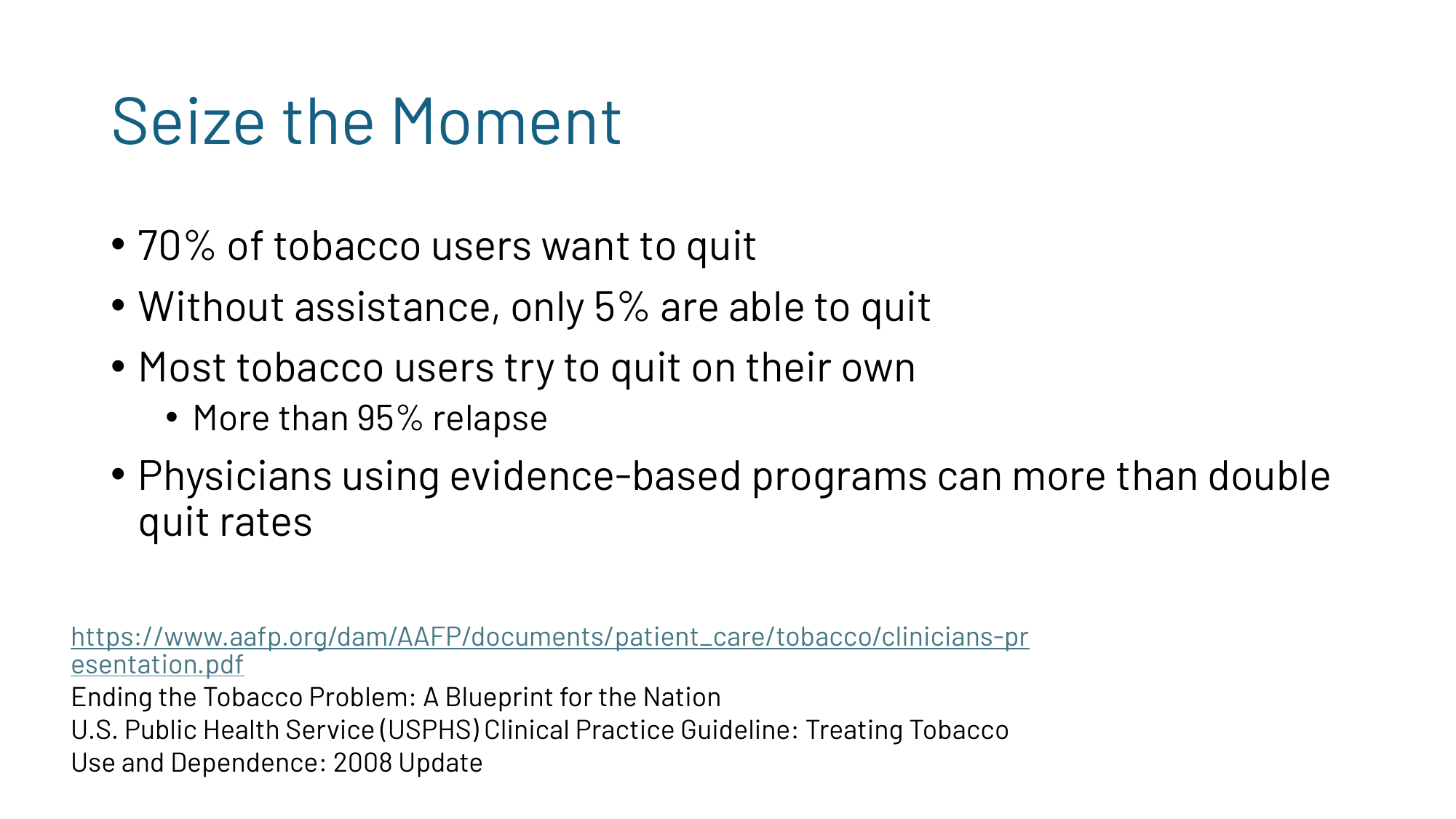

# Seize the Moment
70% of tobacco users want to quit
Without assistance, only 5% are able to quit
Most tobacco users try to quit on their own
More than 95% relapse
Physicians using evidence-based programs can more than double quit rates
https://www.aafp.org/dam/AAFP/documents/patient_care/tobacco/clinicians-presentation.pdf
Ending the Tobacco Problem: A Blueprint for the Nation
U.S. Public Health Service (USPHS) Clinical Practice Guideline: Treating Tobacco Use and Dependence: 2008 Update